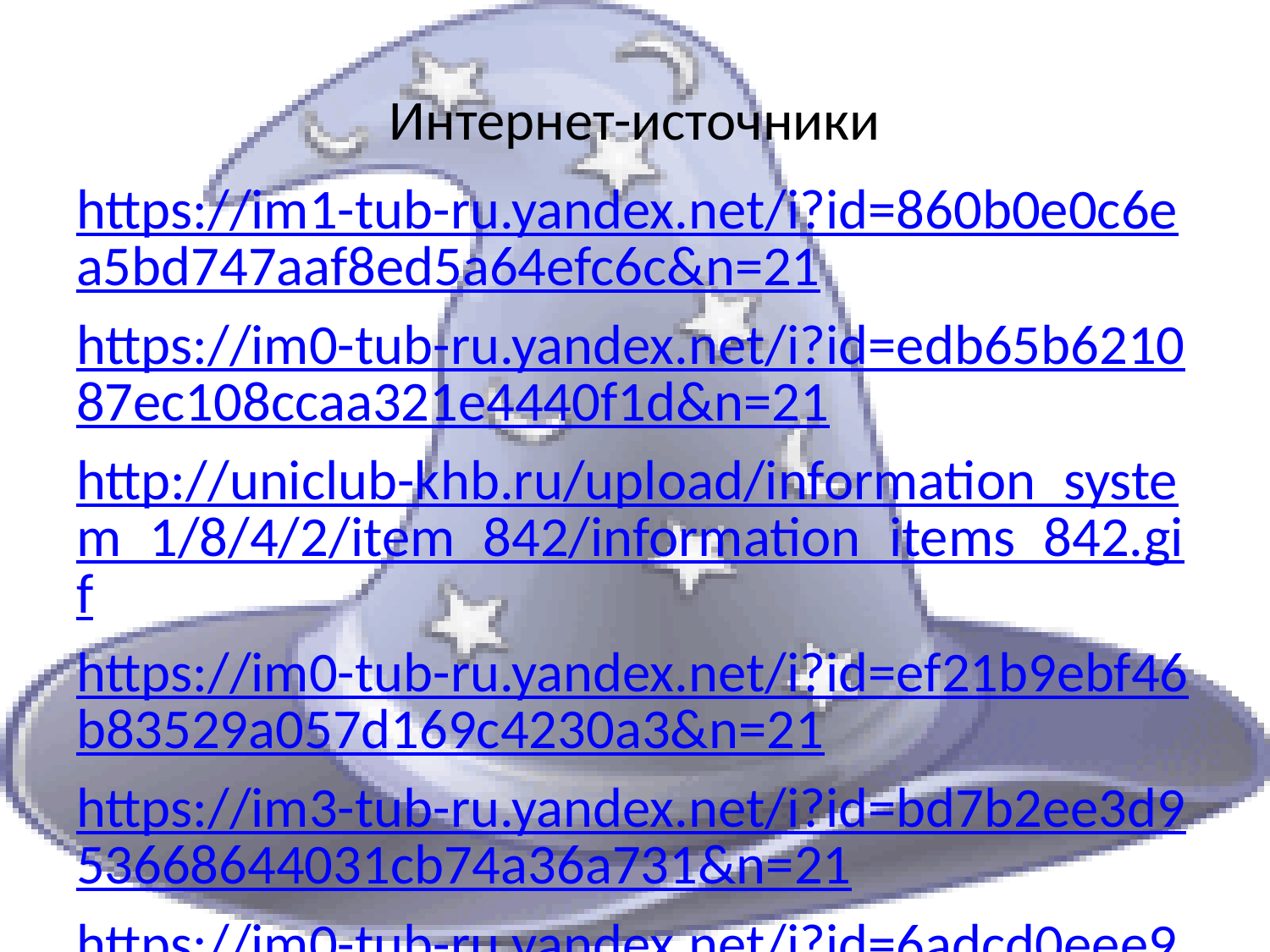

# Интернет-источники
https://im1-tub-ru.yandex.net/i?id=860b0e0c6ea5bd747aaf8ed5a64efc6c&n=21
https://im0-tub-ru.yandex.net/i?id=edb65b621087ec108ccaa321e4440f1d&n=21
http://uniclub-khb.ru/upload/information_system_1/8/4/2/item_842/information_items_842.gif
https://im0-tub-ru.yandex.net/i?id=ef21b9ebf46b83529a057d169c4230a3&n=21
https://im3-tub-ru.yandex.net/i?id=bd7b2ee3d953668644031cb74a36a731&n=21
https://im0-tub-ru.yandex.net/i?id=6adcd0eee9e3297727ac0b6bb9f7cc4b&n=21
http://www.stihi.ru/pics/2011/10/17/509.jpg
http://lycey35.ucoz.net/img/Biblioteka/volshebnik_izumrudnogo_goroda.jpg